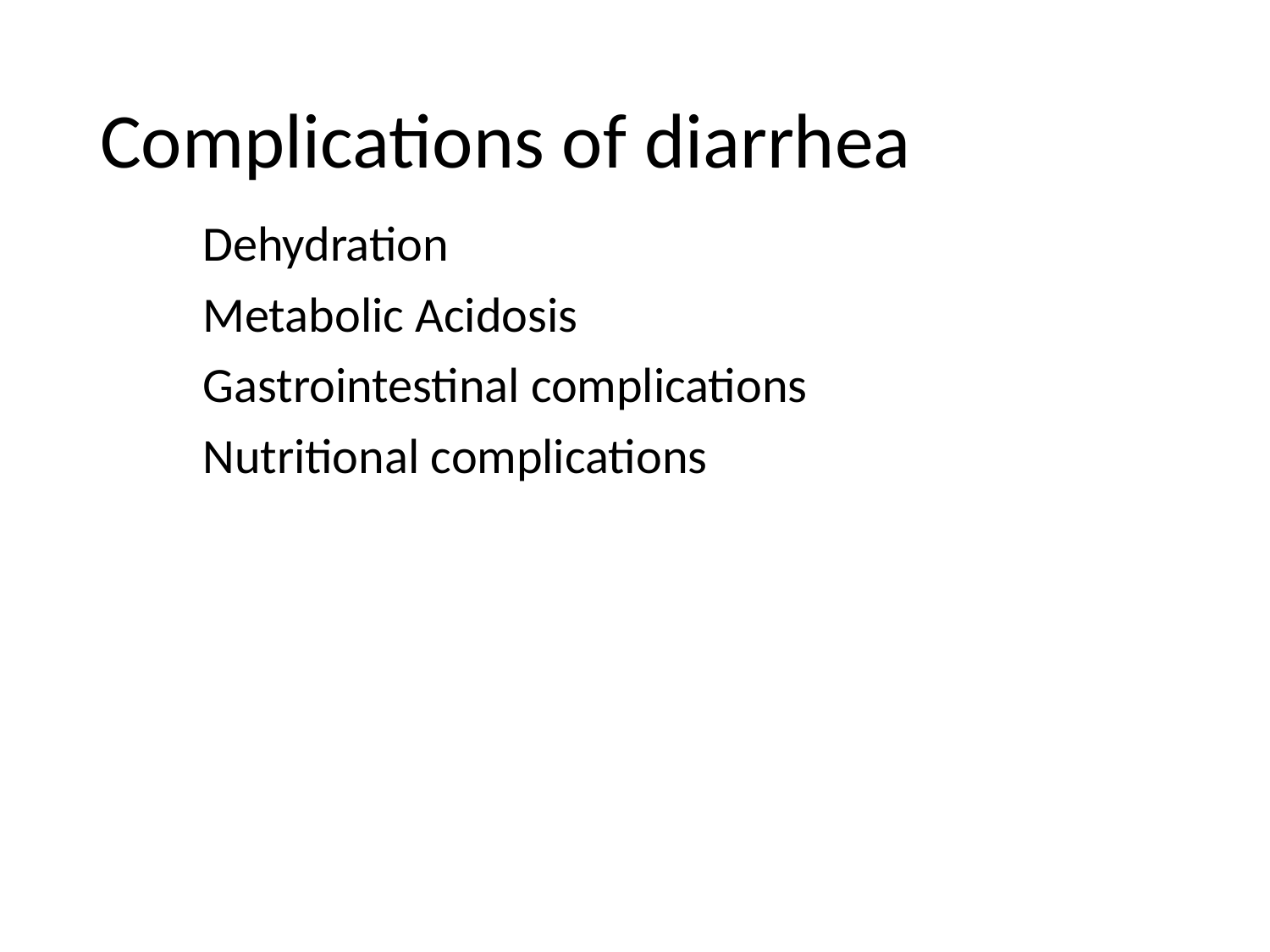

Complications of diarrhea
Dehydration
Metabolic Acidosis
Gastrointestinal complications
Nutritional complications